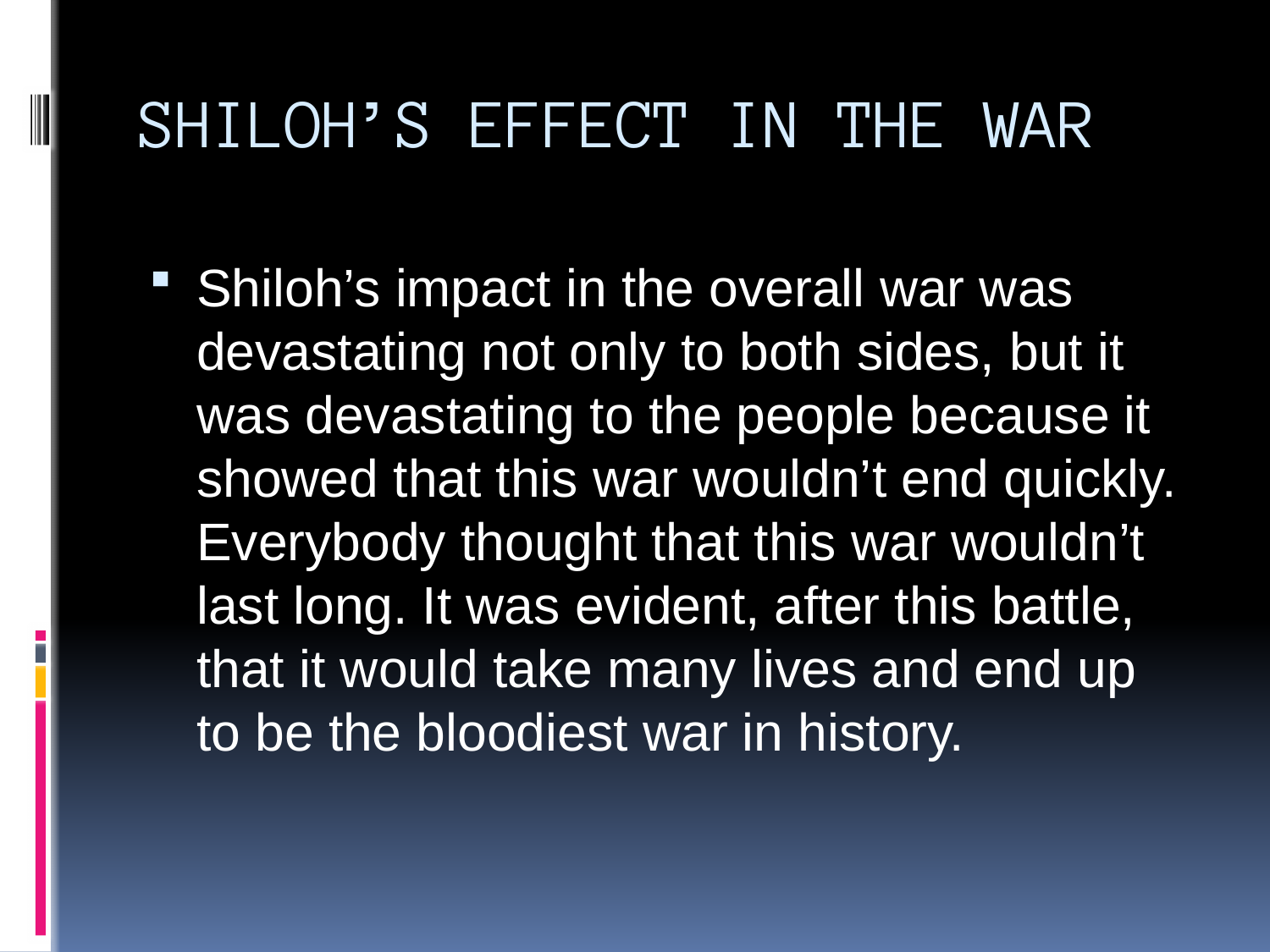

# SHILOH’S EFFECT IN THE WAR
Shiloh’s impact in the overall war was devastating not only to both sides, but it was devastating to the people because it showed that this war wouldn’t end quickly. Everybody thought that this war wouldn’t last long. It was evident, after this battle, that it would take many lives and end up to be the bloodiest war in history.